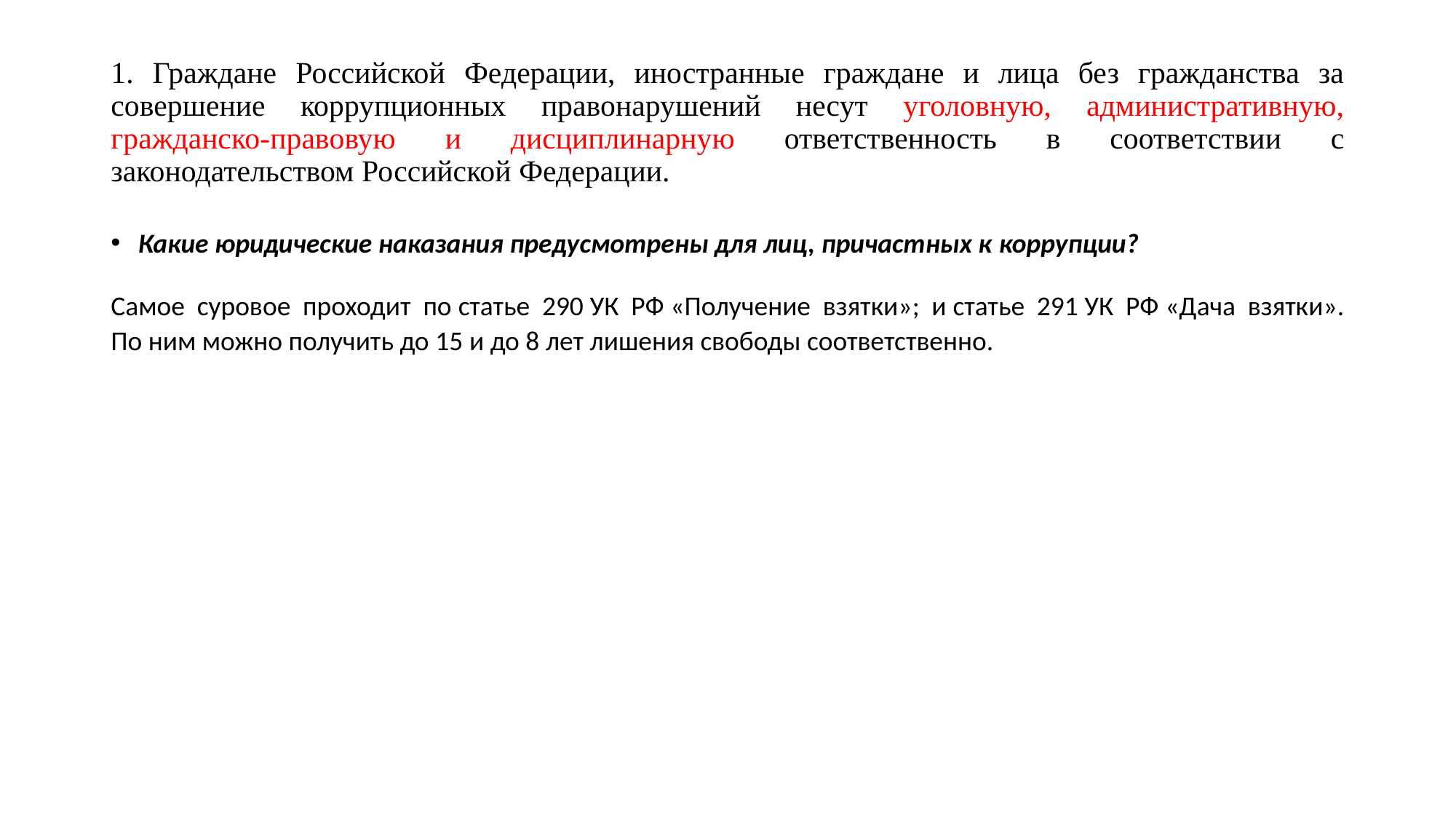

# 1. Граждане Российской Федерации, иностранные граждане и лица без гражданства за совершение коррупционных правонарушений несут уголовную, административную, гражданско-правовую и дисциплинарную ответственность в соответствии с законодательством Российской Федерации.
Какие юридические наказания предусмотрены для лиц, причастных к коррупции?
Самое суровое проходит по статье 290 УК РФ «Получение взятки»; и статье 291 УК РФ «Дача взятки». По ним можно получить до 15 и до 8 лет лишения свободы соответственно.